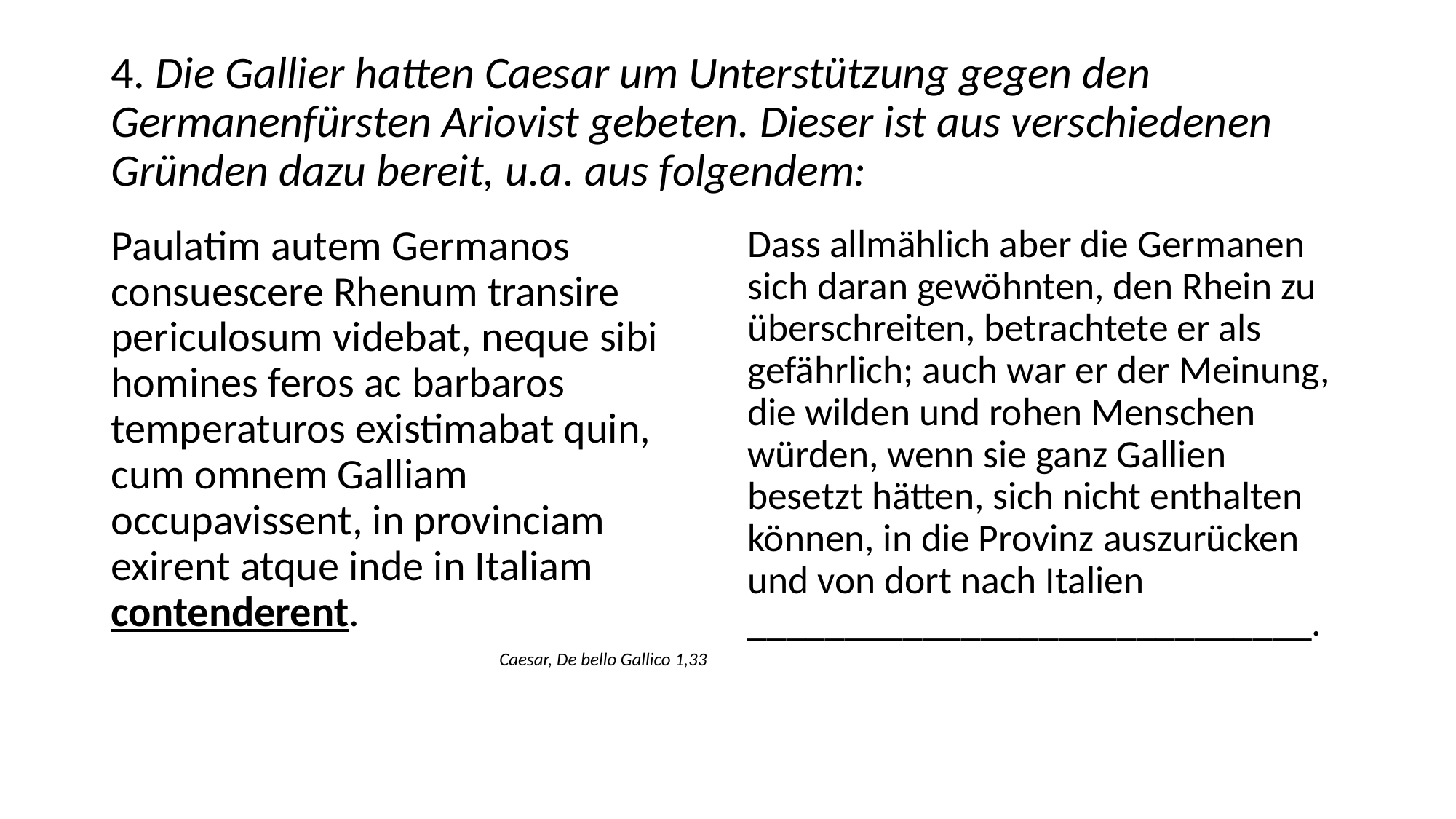

# 4. Die Gallier hatten Caesar um Unterstützung gegen den Germanenfürsten Ariovist gebeten. Dieser ist aus verschiedenen Gründen dazu bereit, u.a. aus folgendem:
Paulatim autem Germanos consuescere Rhenum transire periculosum videbat, neque sibi homines feros ac barbaros temperaturos existimabat quin, cum omnem Galliam occupavissent, in provinciam exirent atque inde in Italiam contenderent.
Caesar, De bello Gallico 1,33
Dass allmählich aber die Germanen sich daran gewöhnten, den Rhein zu überschreiten, betrachtete er als gefährlich; auch war er der Meinung, die wilden und rohen Menschen würden, wenn sie ganz Gallien besetzt hätten, sich nicht enthalten können, in die Provinz auszurücken und von dort nach Italien _____________________________.